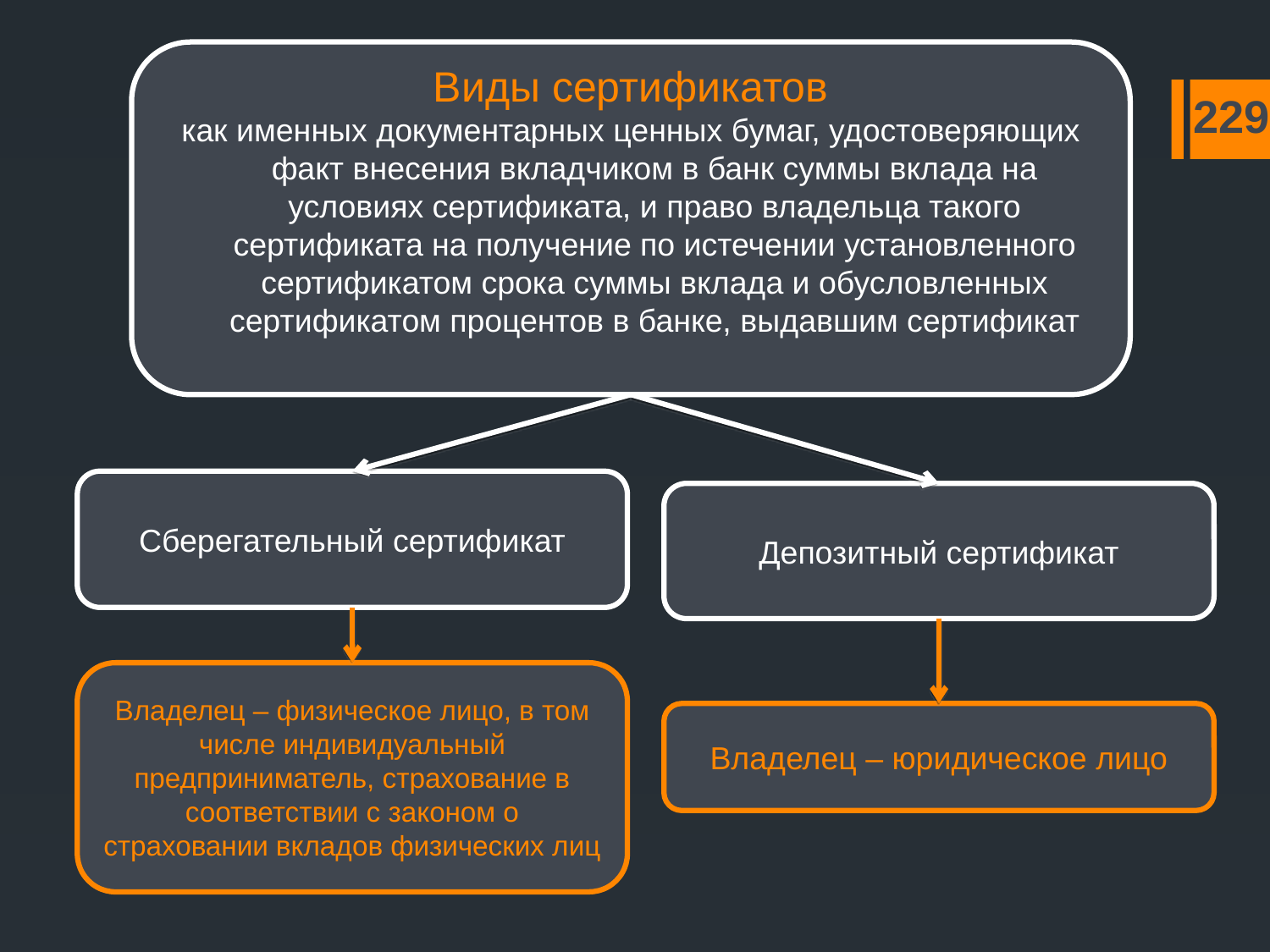

Виды сертификатов
как именных документарных ценных бумаг, удостоверяющих факт внесения вкладчиком в банк суммы вклада на условиях сертификата, и право владельца такого сертификата на получение по истечении установленного сертификатом срока суммы вклада и обусловленных сертификатом процентов в банке, выдавшим сертификат

229
Сберегательный сертификат
Депозитный сертификат
Владелец – физическое лицо, в том числе индивидуальный предприниматель, страхование в соответствии с законом о страховании вкладов физических лиц
Владелец – юридическое лицо